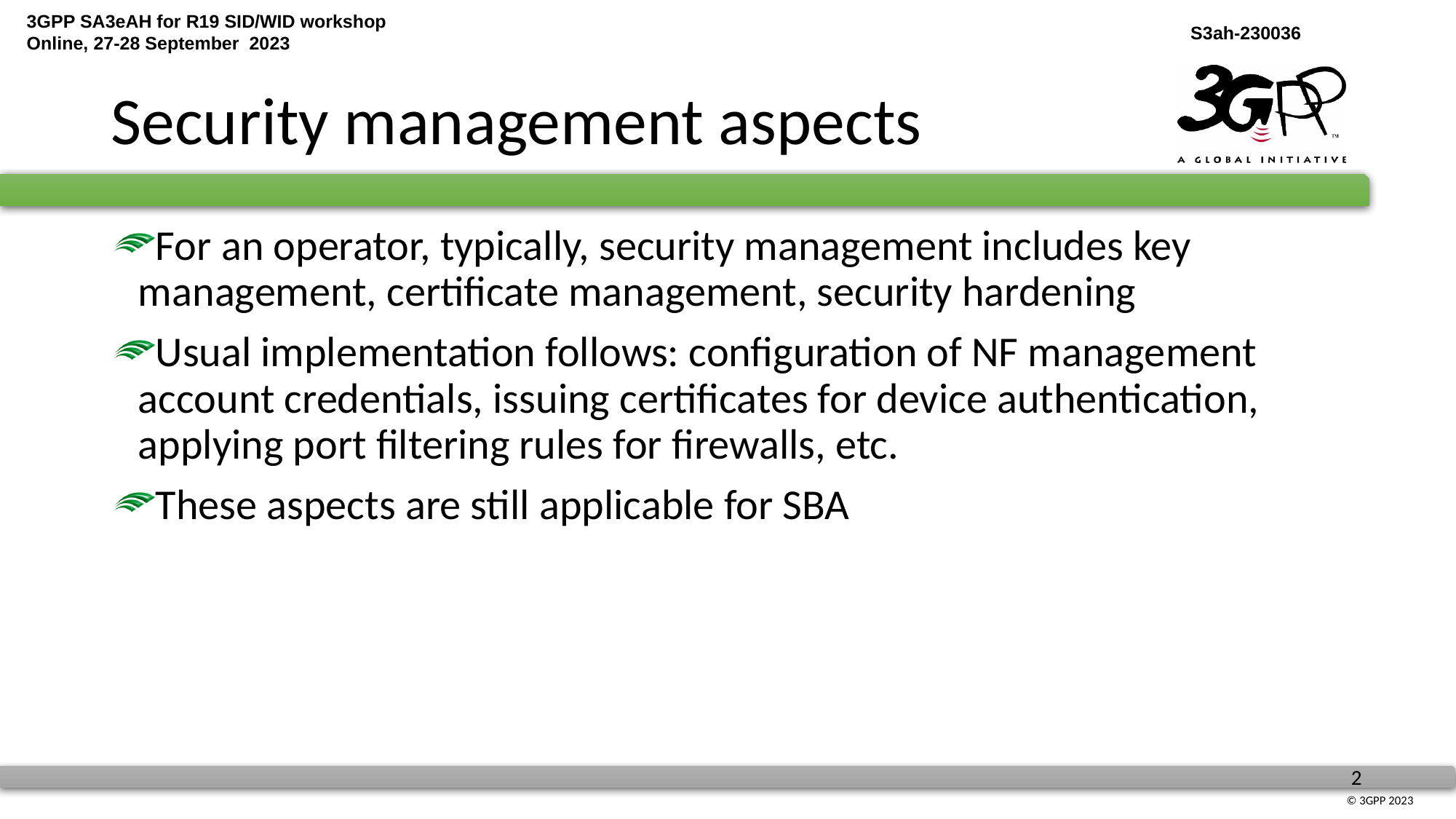

# Security management aspects
For an operator, typically, security management includes key management, certificate management, security hardening
Usual implementation follows: configuration of NF management account credentials, issuing certificates for device authentication, applying port filtering rules for firewalls, etc.
These aspects are still applicable for SBA